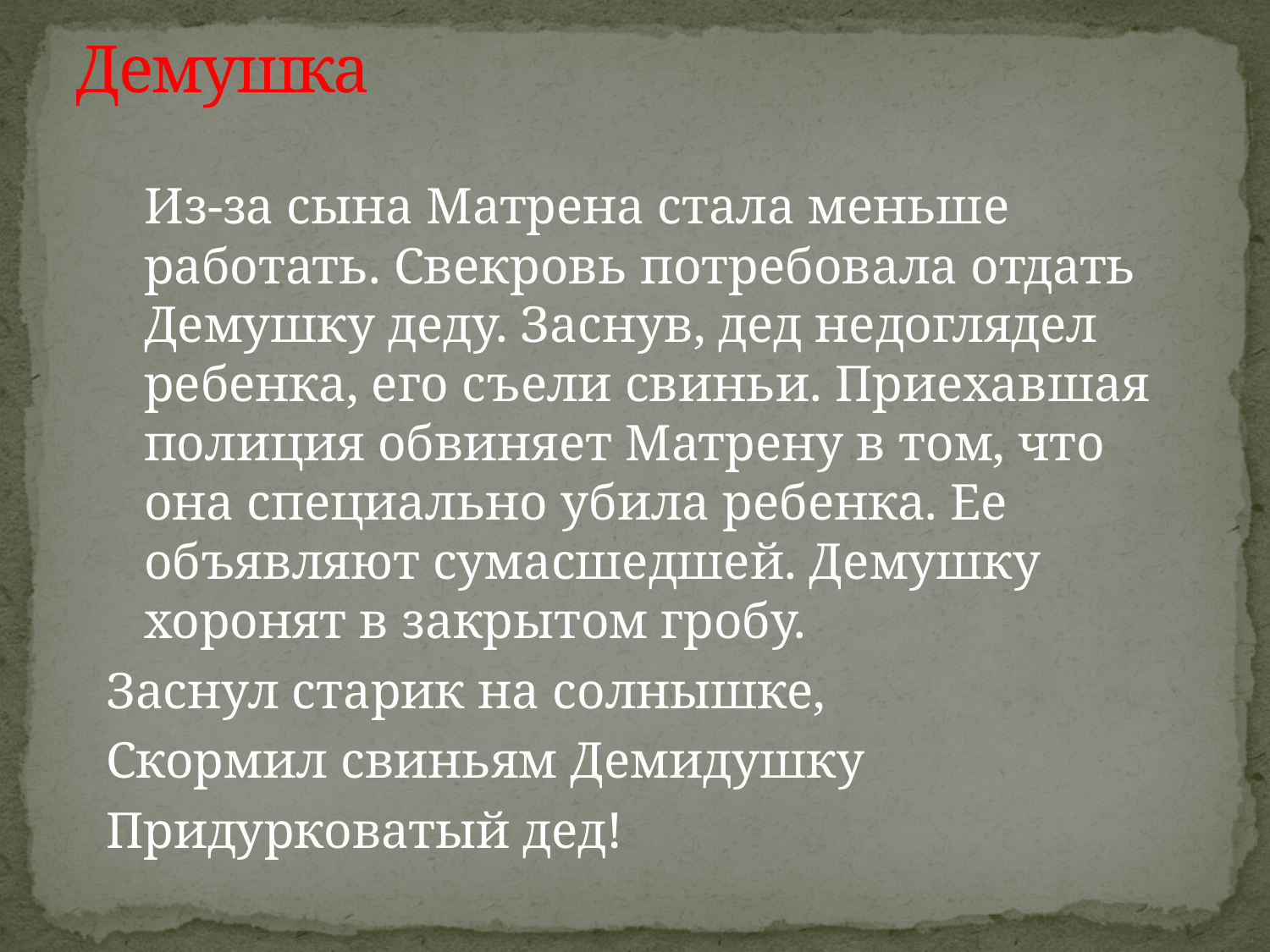

# Демушка
   Из-за сына Матрена стала меньше работать. Свекровь потребовала отдать Демушку деду. Заснув, дед недоглядел ребенка, его съели свиньи. Приехавшая полиция обвиняет Матрену в том, что она специально убила ребенка. Ее объявляют сумасшедшей. Демушку хоронят в закрытом гробу.
Заснул старик на солнышке,
Скормил свиньям Демидушку
Придурковатый дед!